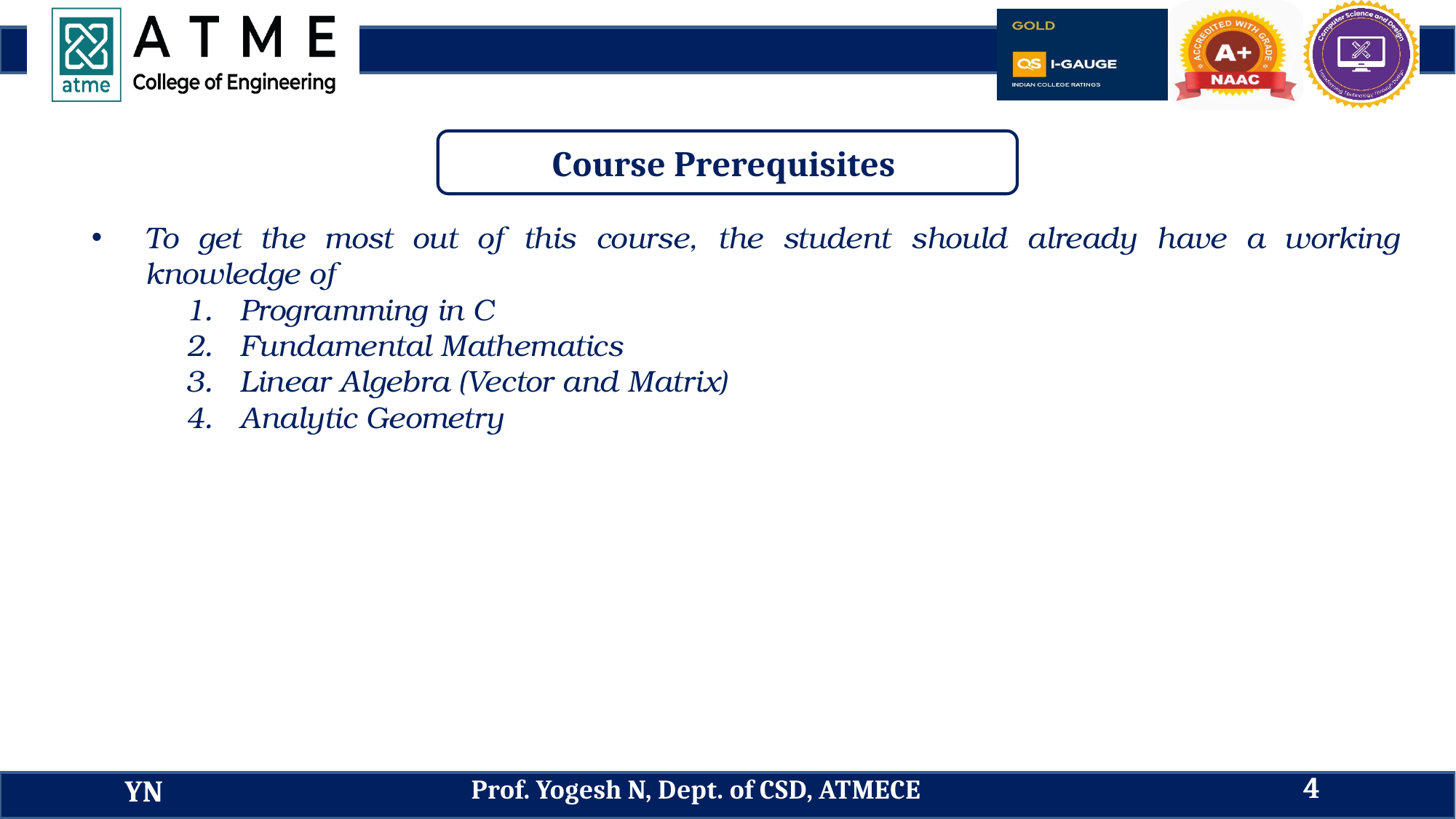

Course Prerequisites
To get the most out of this course, the student should already have a working knowledge of
Programming in C
Fundamental Mathematics
Linear Algebra (Vector and Matrix)
Analytic Geometry

4
Prof. Yogesh N, Dept. of CSD, ATMECE
YN